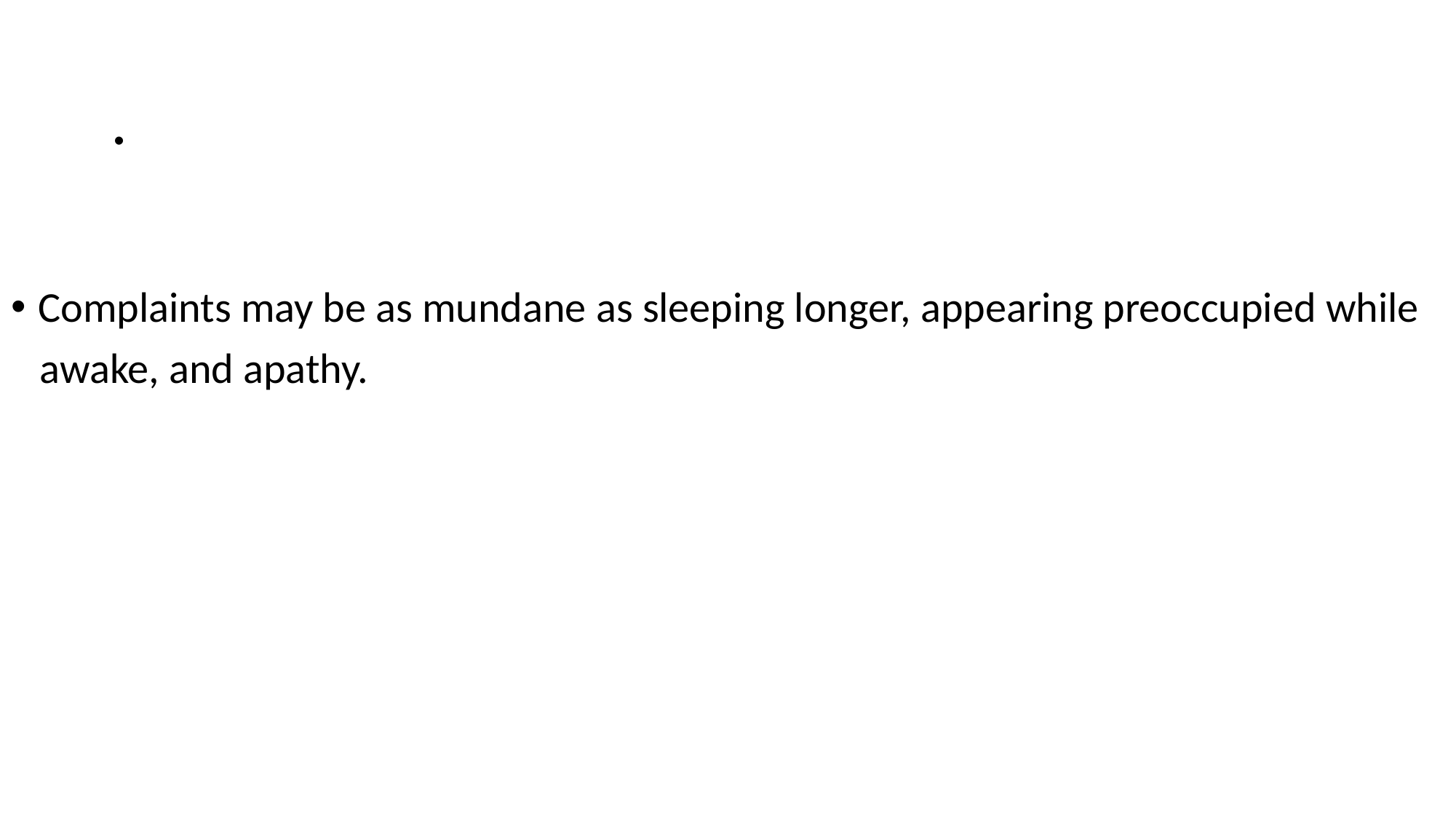

# .

Complaints may be as mundane as sleeping longer, appearing preoccupied while
   awake, and apathy.